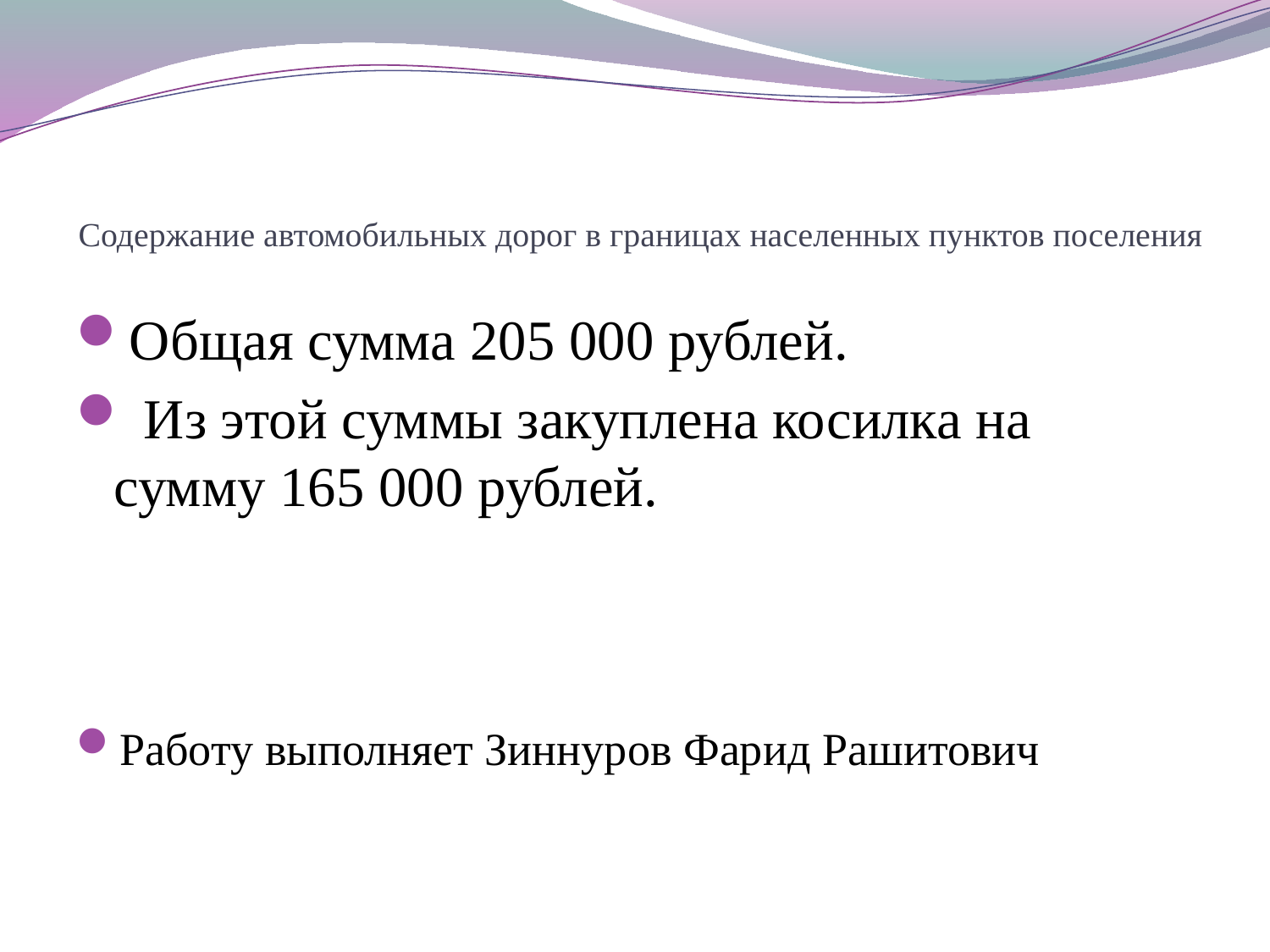

# Содержание автомобильных дорог в границах населенных пунктов поселения
Общая сумма 205 000 рублей.
 Из этой суммы закуплена косилка на сумму 165 000 рублей.

Работу выполняет Зиннуров Фарид Рашитович